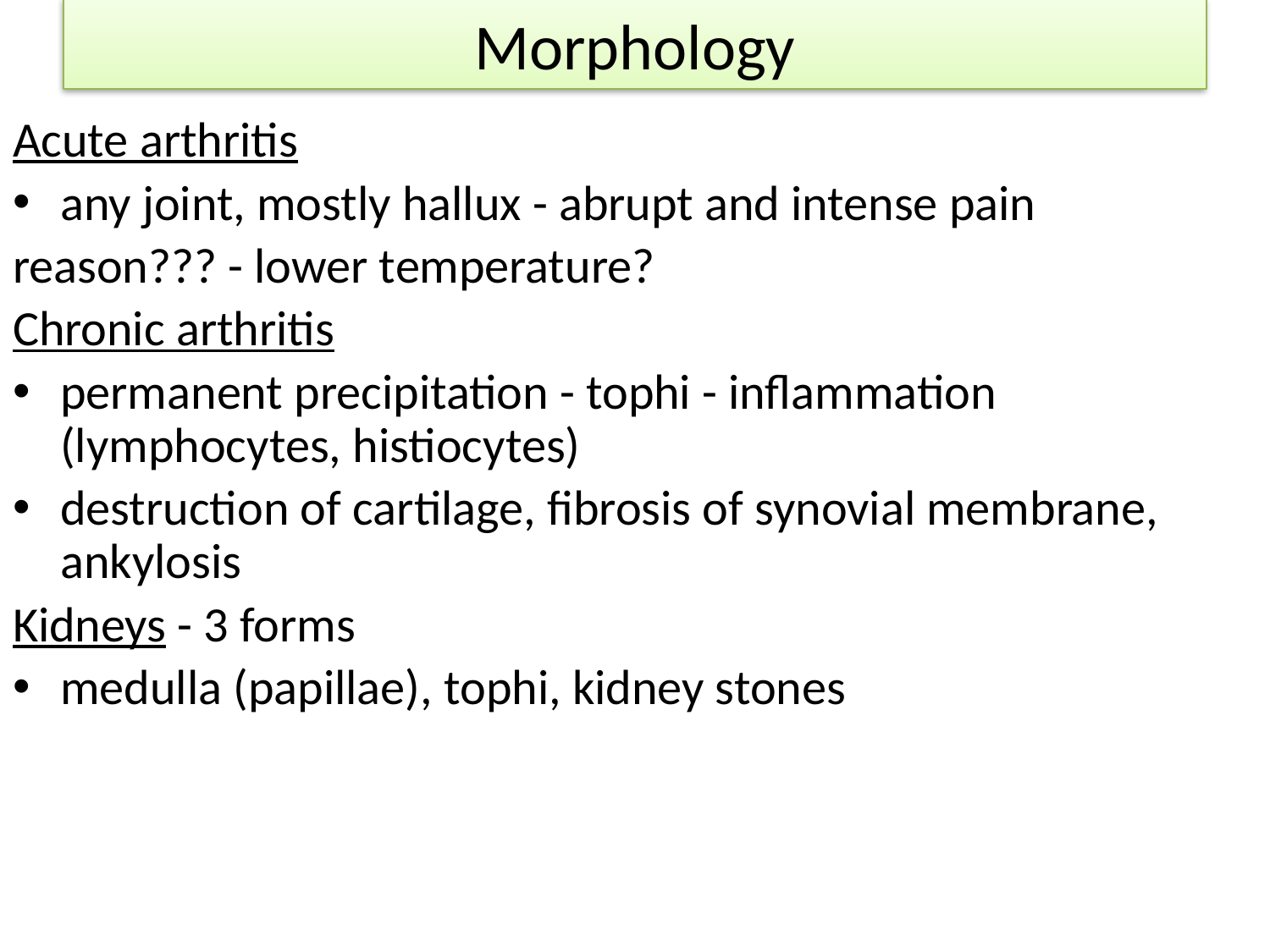

# Morphology
Acute arthritis
any joint, mostly hallux - abrupt and intense pain
reason??? - lower temperature?
Chronic arthritis
permanent precipitation - tophi - inflammation (lymphocytes, histiocytes)
destruction of cartilage, fibrosis of synovial membrane, ankylosis
Kidneys - 3 forms
medulla (papillae), tophi, kidney stones